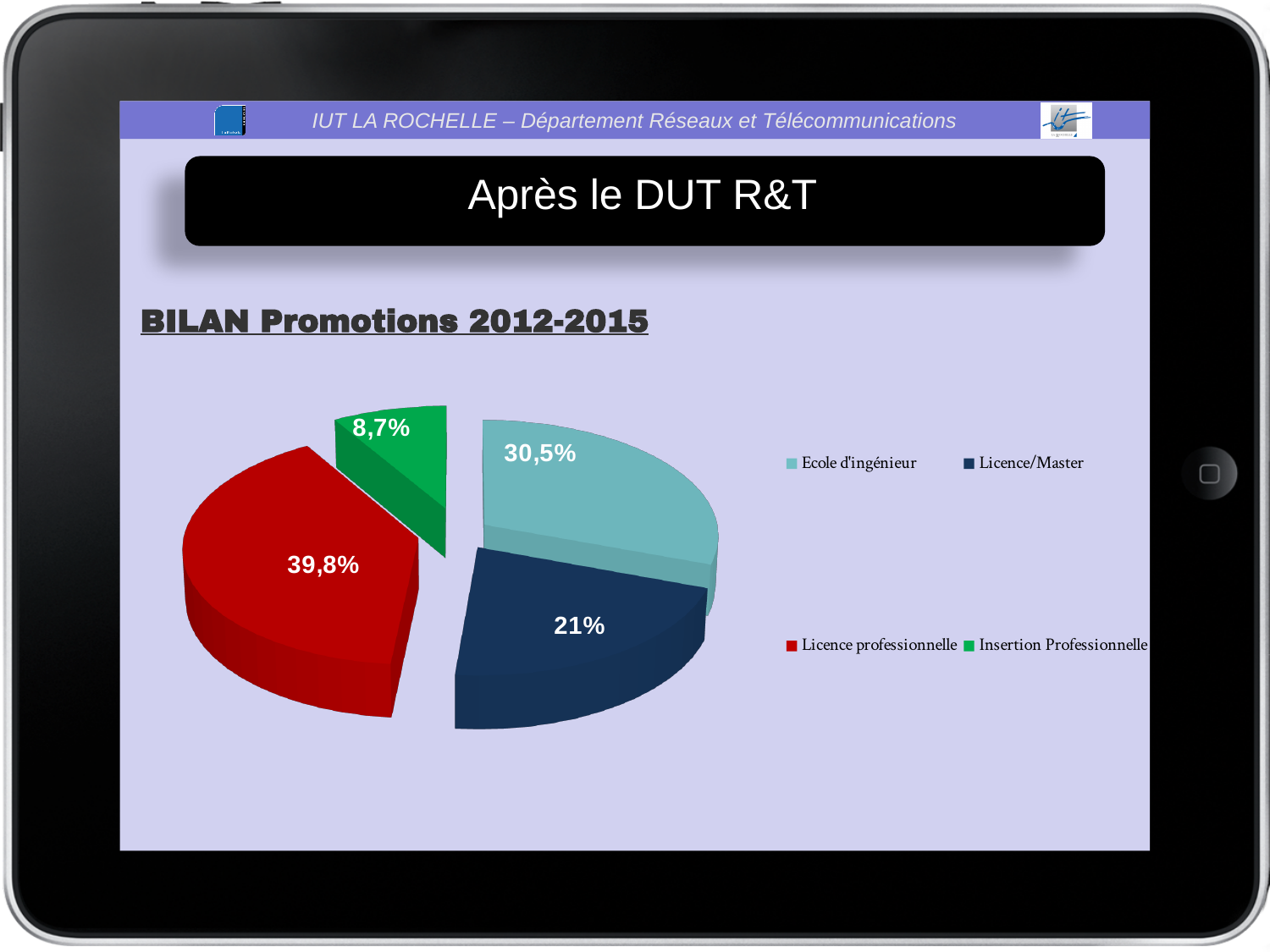

# Après le DUT R&T

[unsupported chart]

BILAN Promotions 2012-2015